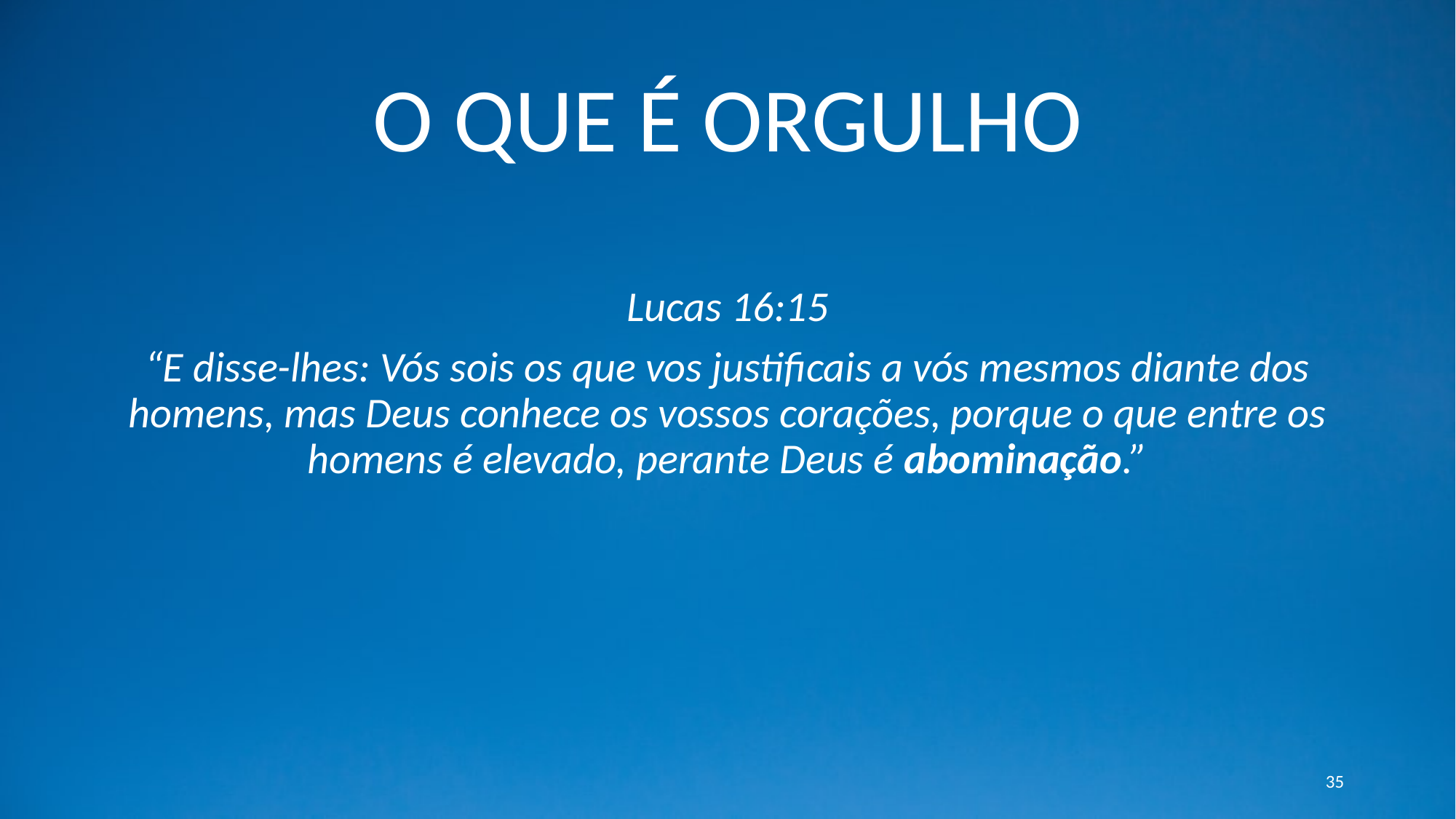

# O QUE É ORGULHO
Lucas 16:15
“E disse-lhes: Vós sois os que vos justificais a vós mesmos diante dos homens, mas Deus conhece os vossos corações, porque o que entre os homens é elevado, perante Deus é abominação.”

35